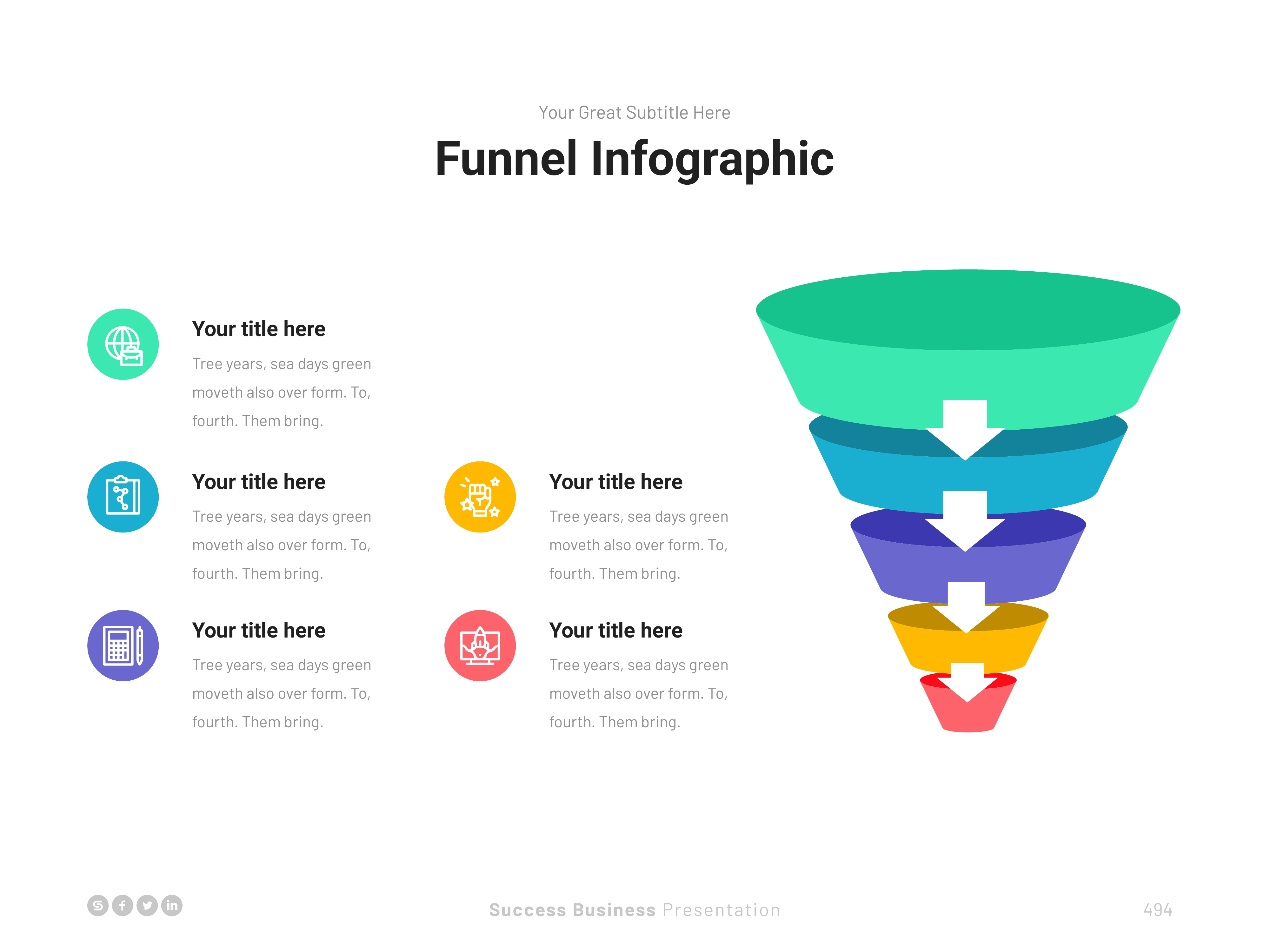

Your Great Subtitle Here
Funnel Infographic

Your title here
Tree years, sea days green moveth also over form. To, fourth. Them bring.

Your title here
Tree years, sea days green moveth also over form. To, fourth. Them bring.
Your title here
Tree years, sea days green moveth also over form. To, fourth. Them bring.

Your title here
Tree years, sea days green moveth also over form. To, fourth. Them bring.
Your title here
Tree years, sea days green moveth also over form. To, fourth. Them bring.